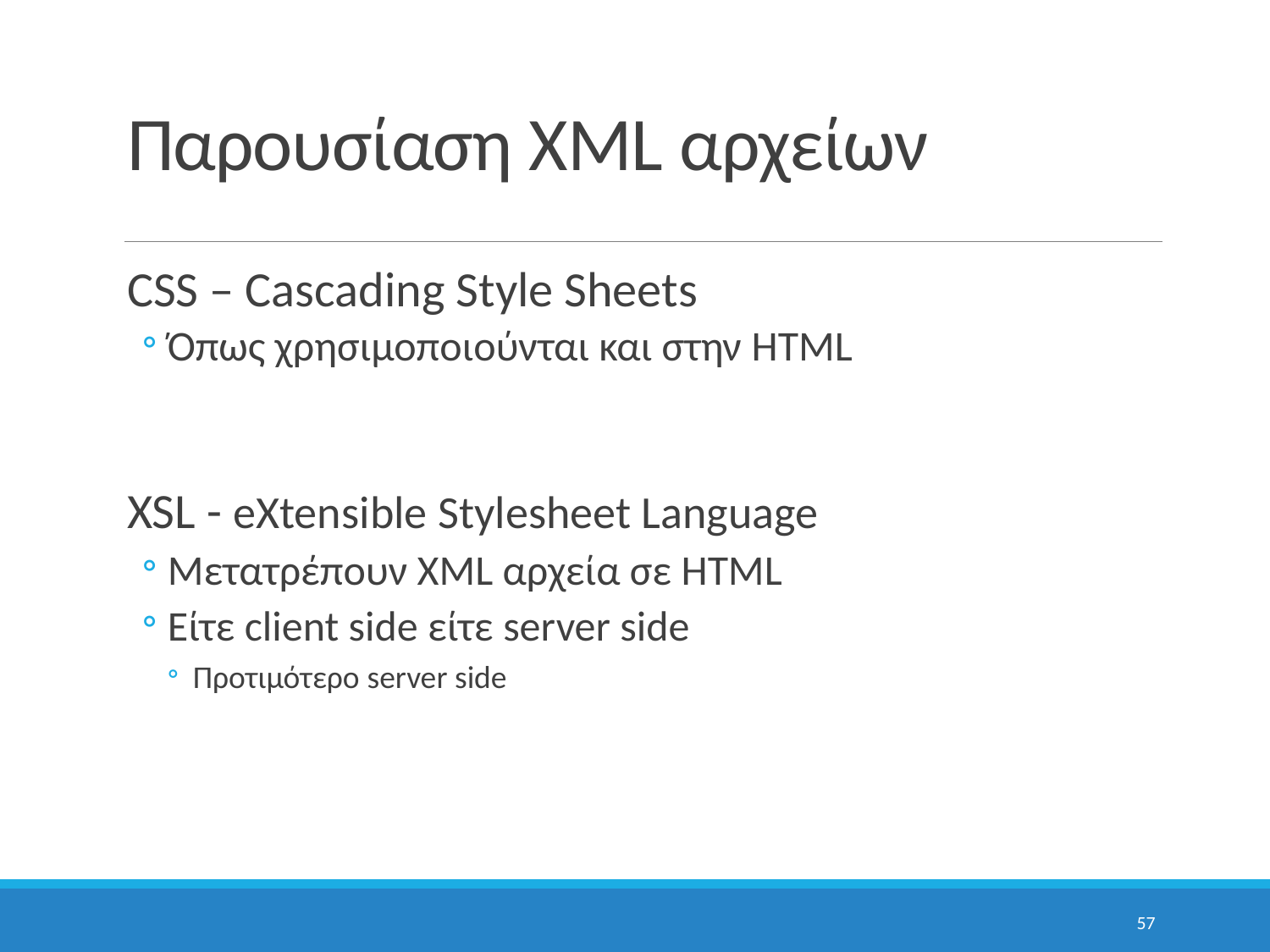

# Παρουσίαση XML αρχείων
CSS – Cascading Style Sheets
Όπως χρησιμοποιούνται και στην HTML

XSL - eΧtensible Stylesheet Language
Μετατρέπουν XML αρχεία σε HTML
Είτε client side είτε server side
Προτιμότερο server side
57